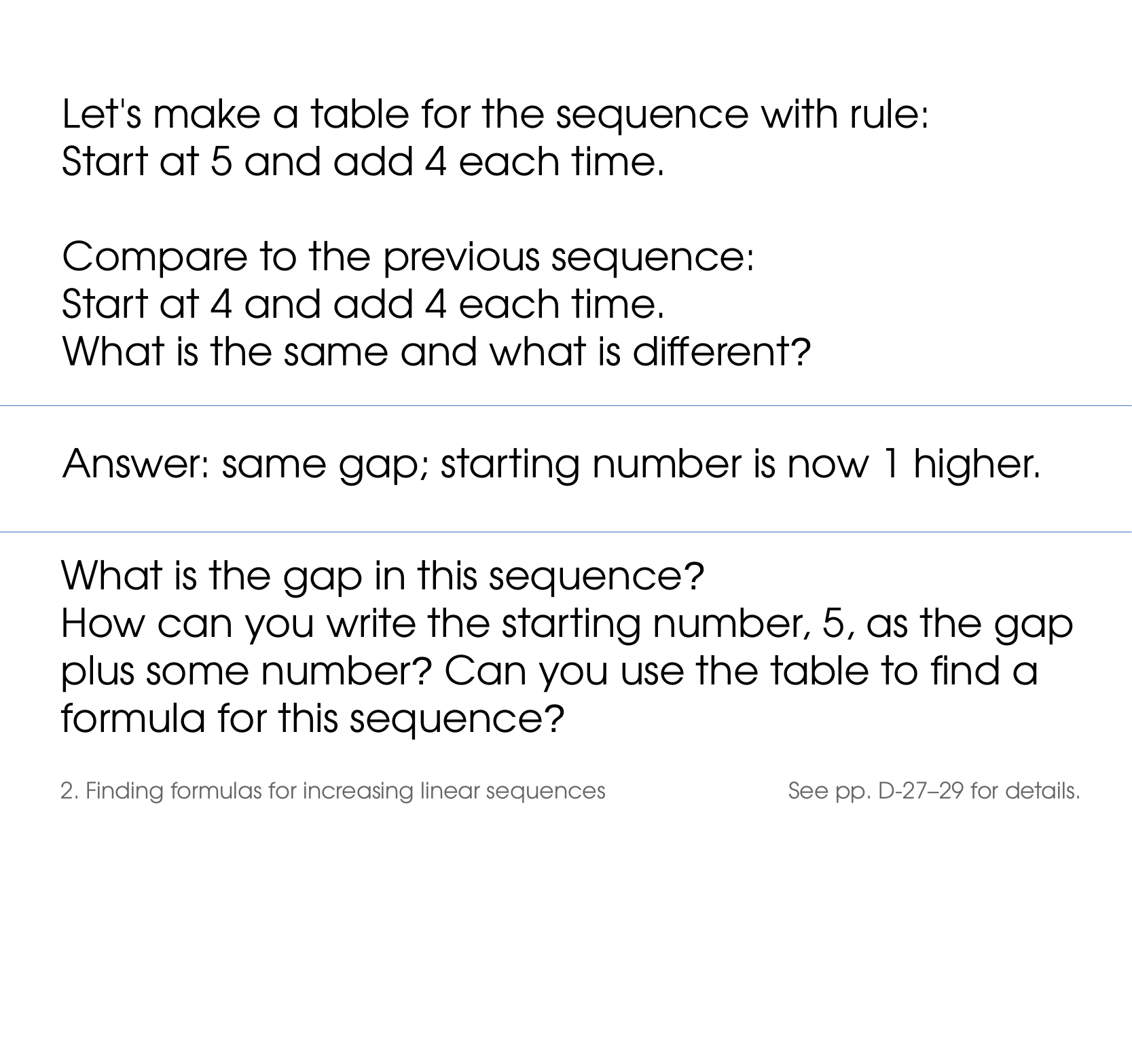

Let's make a table for the sequence with rule:
Start at 5 and add 4 each time.

Compare to the previous sequence:
Start at 4 and add 4 each time.
What is the same and what is different?
Answer: same gap; starting number is now 1 higher.
What is the gap in this sequence?
How can you write the starting number, 5, as the gap plus some number? Can you use the table to find a formula for this sequence?
2. Finding formulas for increasing linear sequences
See pp. D-27–29 for details.